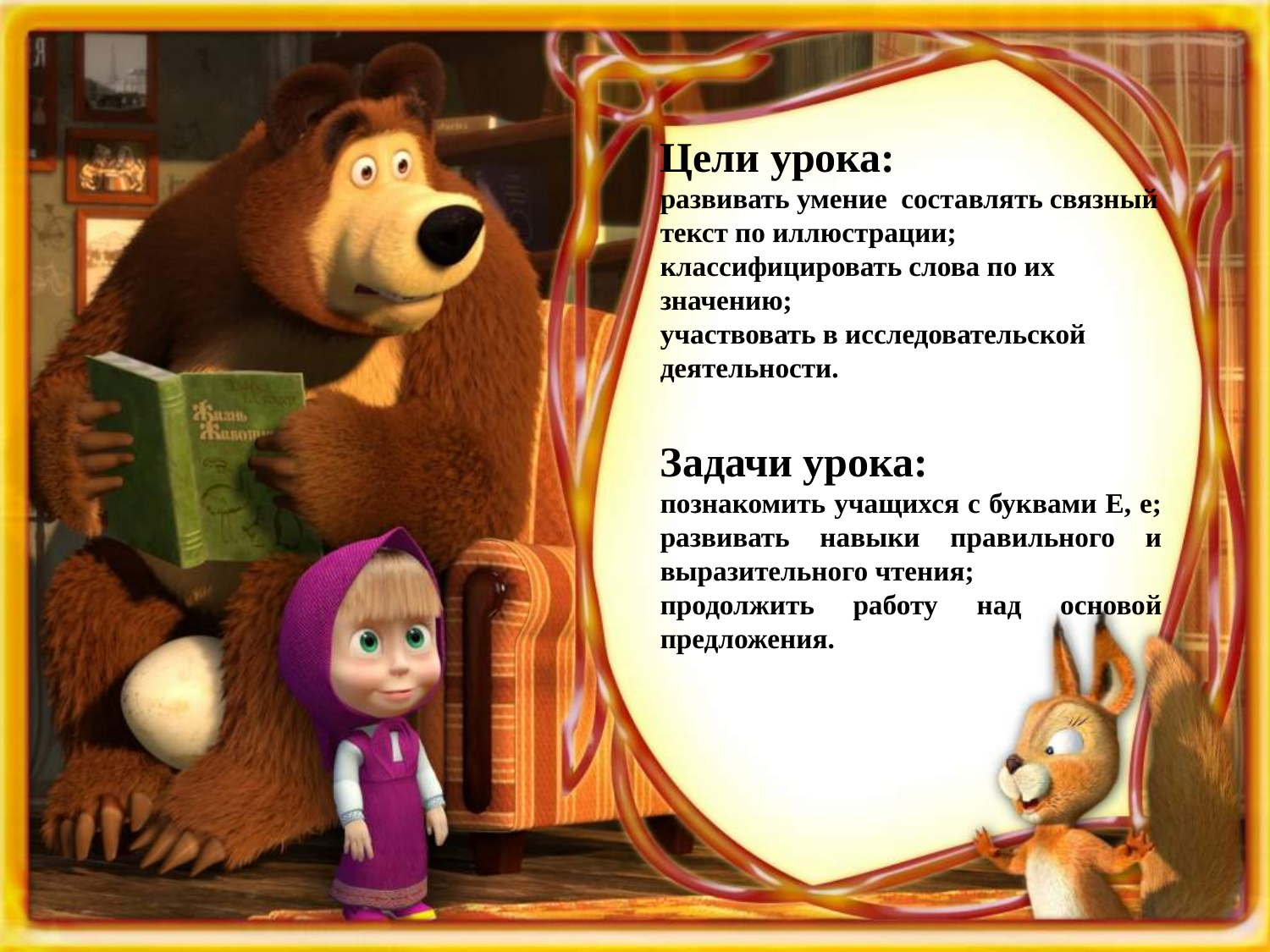

Цели урока:
развивать умение  составлять связный текст по иллюстрации;
классифицировать слова по их значению;
участвовать в исследовательской деятельности.

Задачи урока:
познакомить учащихся с буквами Е, е; развивать навыки правильного и выразительного чтения;
продолжить работу над основой предложения.